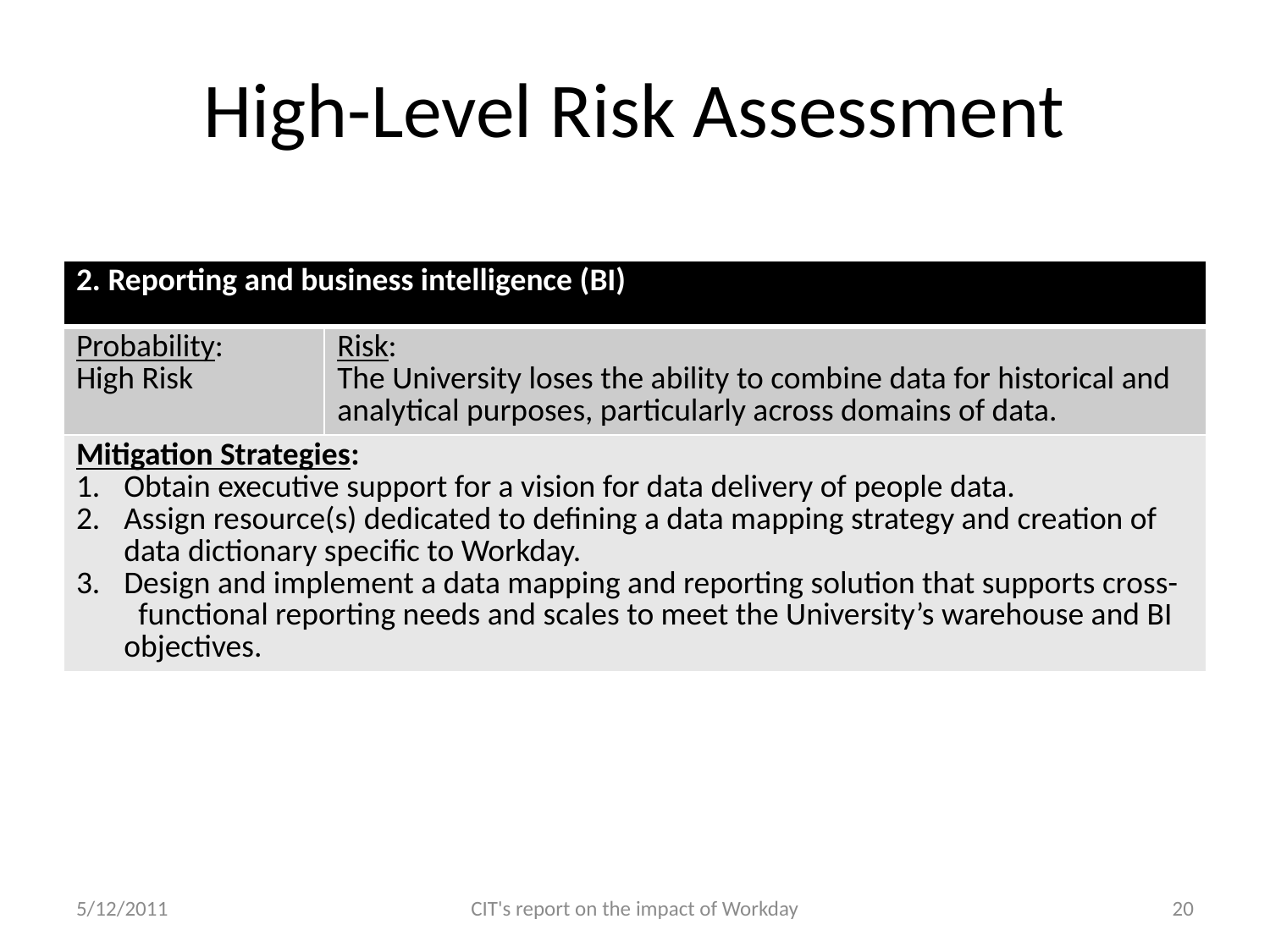

# High-Level Risk Assessment
| 2. Reporting and business intelligence (BI) |  |
| --- | --- |
| Probability: High Risk | Risk: The University loses the ability to combine data for historical and analytical purposes, particularly across domains of data. |
| Mitigation Strategies: Obtain executive support for a vision for data delivery of people data. Assign resource(s) dedicated to defining a data mapping strategy and creation of data dictionary specific to Workday. Design and implement a data mapping and reporting solution that supports cross- functional reporting needs and scales to meet the University’s warehouse and BI objectives. |  |
5/12/2011
CIT's report on the impact of Workday
20